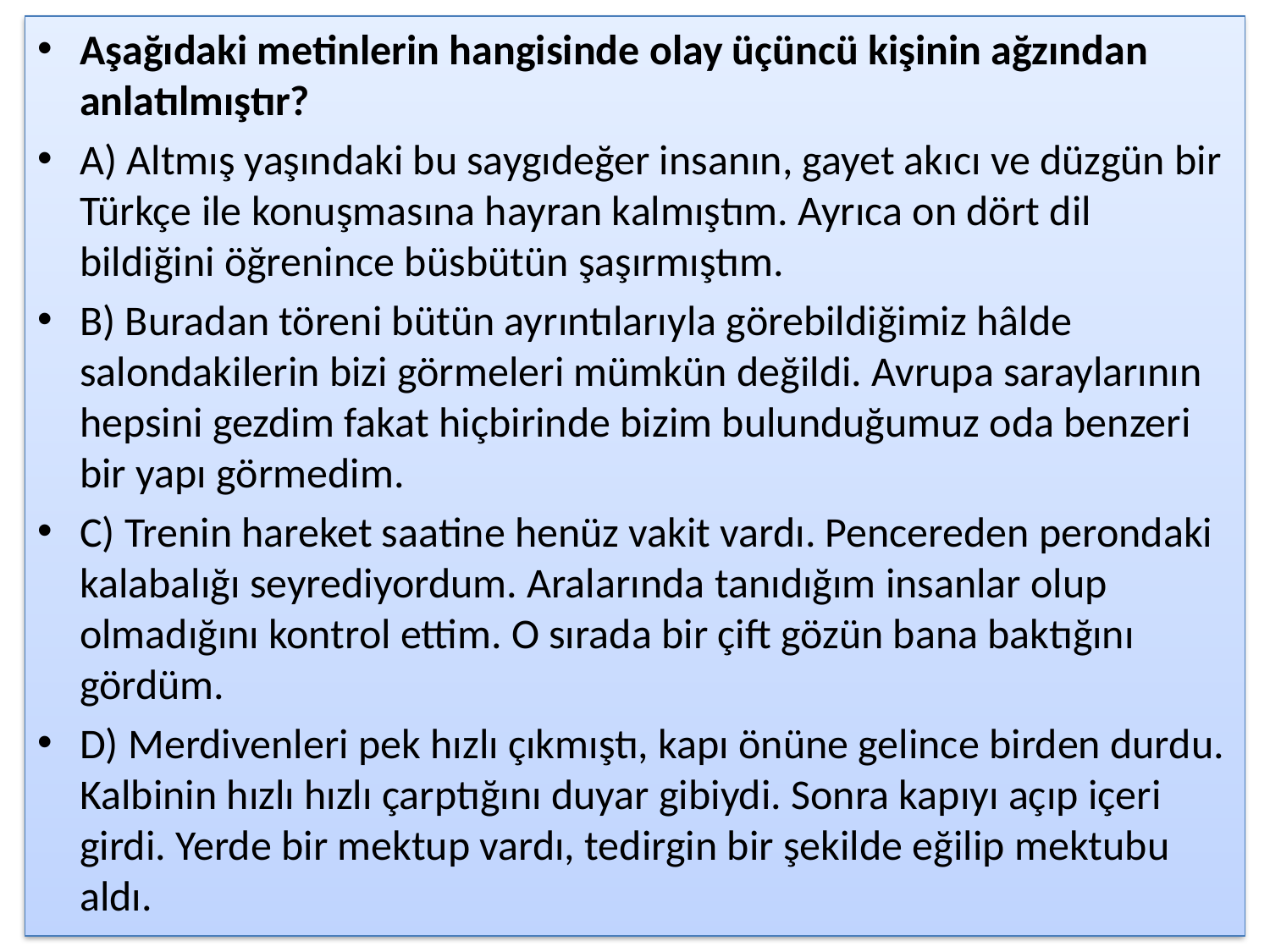

Aşağıdaki metinlerin hangisinde olay üçüncü kişinin ağzından anlatılmıştır?
A) Altmış yaşındaki bu saygıdeğer insanın, gayet akıcı ve düzgün bir Türkçe ile konuşmasına hayran kalmıştım. Ayrıca on dört dil bildiğini öğrenince büsbütün şaşırmıştım.
B) Buradan töreni bütün ayrıntılarıyla görebildiğimiz hâlde salondakilerin bizi görmeleri mümkün değildi. Avrupa saraylarının hepsini gezdim fakat hiçbirinde bizim bulunduğumuz oda benzeri bir yapı görmedim.
C) Trenin hareket saatine henüz vakit vardı. Pencereden perondaki kalabalığı seyrediyordum. Aralarında tanıdığım insanlar olup olmadığını kontrol ettim. O sırada bir çift gözün bana baktığını gördüm.
D) Merdivenleri pek hızlı çıkmıştı, kapı önüne gelince birden durdu. Kalbinin hızlı hızlı çarptığını duyar gibiydi. Sonra kapıyı açıp içeri girdi. Yerde bir mektup vardı, tedirgin bir şekilde eğilip mektubu aldı.
#